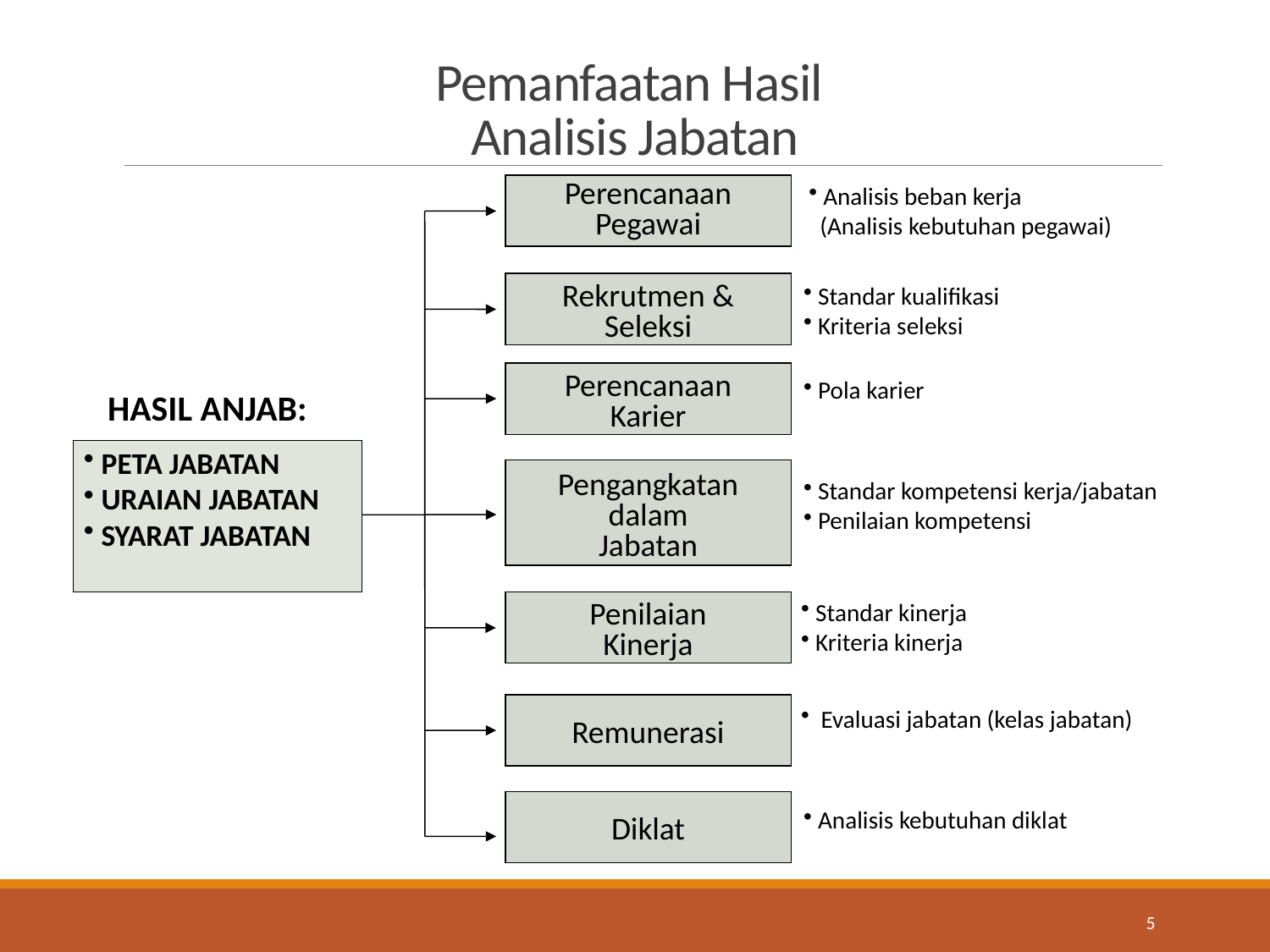

# Pemanfaatan Hasil Analisis Jabatan
 Analisis beban kerja
  (Analisis kebutuhan pegawai)
Perencanaan
Pegawai

Rekrutmen &
Seleksi

 Standar kualifikasi
 Kriteria seleksi

Perencanaan
Karier

 Pola karier
HASIL ANJAB:

 PETA JABATAN
 URAIAN JABATAN
 SYARAT JABATAN

Pengangkatan
dalam
Jabatan

 Standar kompetensi kerja/jabatan
 Penilaian kompetensi

Penilaian
Kinerja

 Standar kinerja
 Kriteria kinerja

Remunerasi

  Evaluasi jabatan (kelas jabatan)

Diklat

 Analisis kebutuhan diklat

5